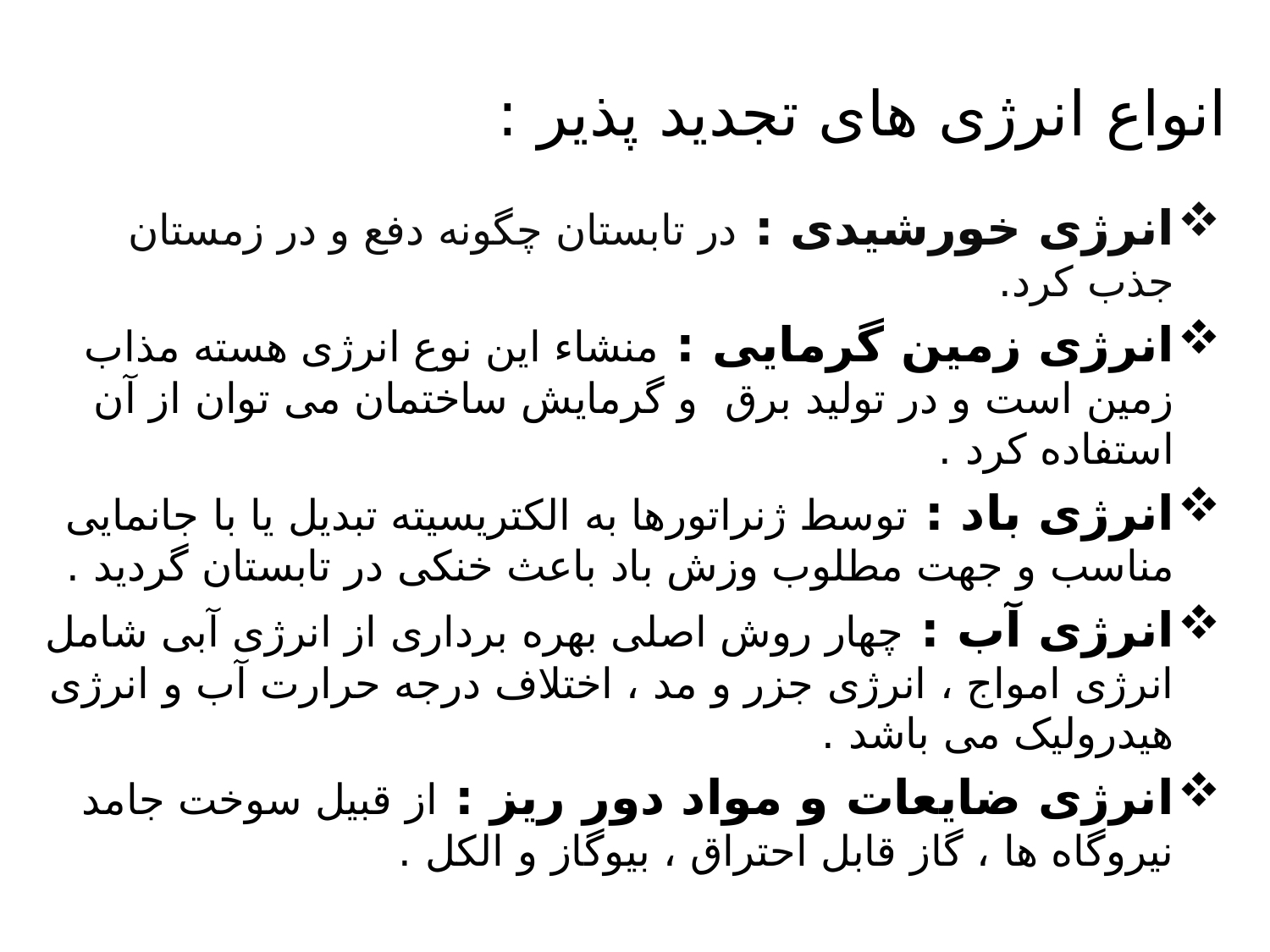

# انواع انرژی های تجدید پذیر :
انرژی خورشیدی : در تابستان چگونه دفع و در زمستان جذب کرد.
انرژی زمین گرمایی : منشاء این نوع انرژی هسته مذاب زمین است و در تولید برق  و گرمایش ساختمان می توان از آن استفاده کرد .
انرژی باد : توسط ژنراتورها به الکتریسیته تبدیل یا با جانمایی مناسب و جهت مطلوب وزش باد باعث خنکی در تابستان گردید .
انرژی آب : چهار روش اصلی بهره برداری از انرژی آبی شامل انرژی امواج ، انرژی جزر و مد ، اختلاف درجه حرارت آب و انرژی هیدرولیک می باشد .
انرژی ضایعات و مواد دور ریز : از قبیل سوخت جامد نیروگاه ها ، گاز قابل احتراق ، بیوگاز و الکل .